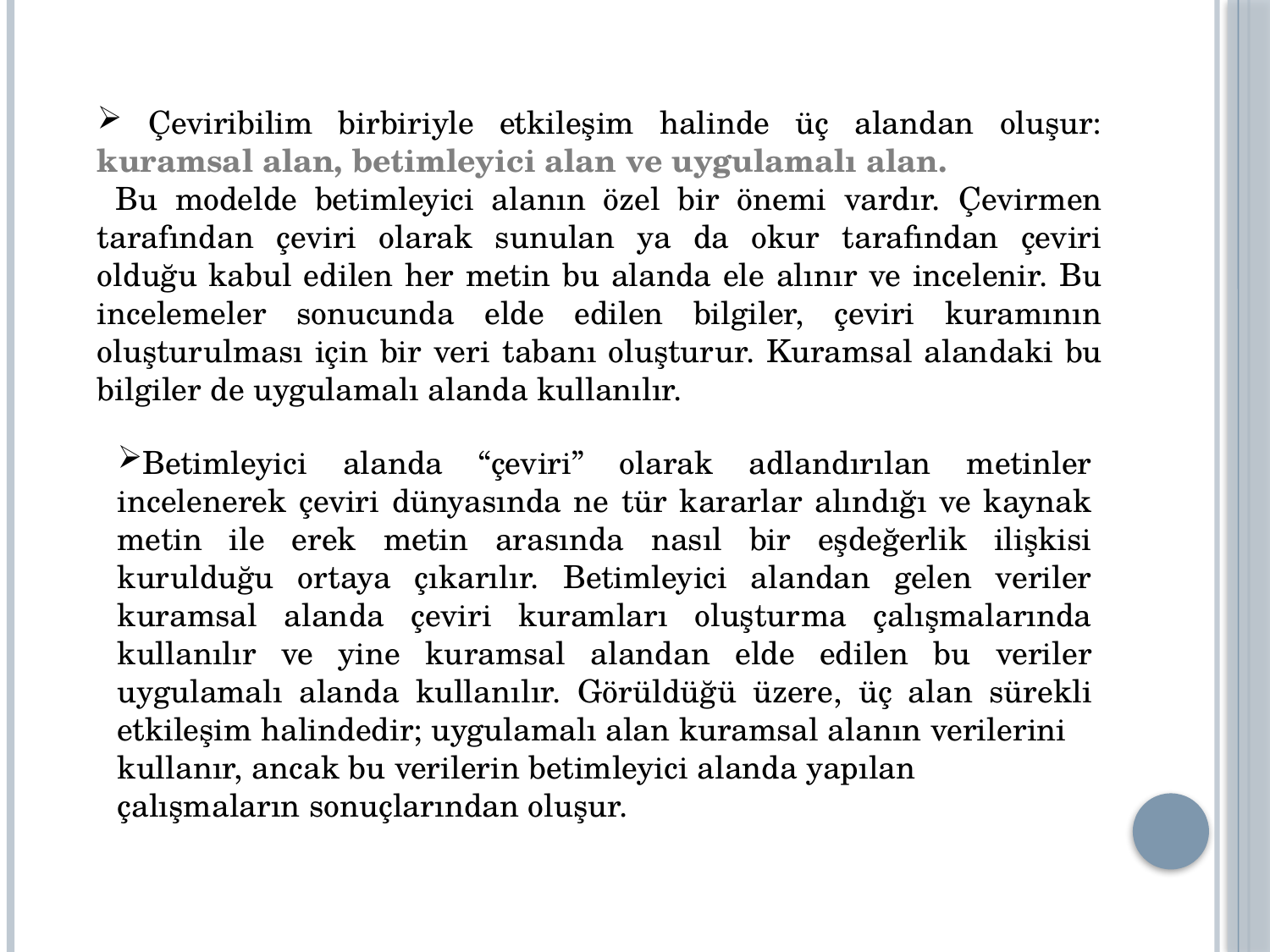

Çeviribilim birbiriyle etkileşim halinde üç alandan oluşur: kuramsal alan, betimleyici alan ve uygulamalı alan.
 Bu modelde betimleyici alanın özel bir önemi vardır. Çevirmen tarafından çeviri olarak sunulan ya da okur tarafından çeviri olduğu kabul edilen her metin bu alanda ele alınır ve incelenir. Bu incelemeler sonucunda elde edilen bilgiler, çeviri kuramının oluşturulması için bir veri tabanı oluşturur. Kuramsal alandaki bu bilgiler de uygulamalı alanda kullanılır.

Betimleyici alanda “çeviri” olarak adlandırılan metinler incelenerek çeviri dünyasında ne tür kararlar alındığı ve kaynak metin ile erek metin arasında nasıl bir eşdeğerlik ilişkisi kurulduğu ortaya çıkarılır. Betimleyici alandan gelen veriler kuramsal alanda çeviri kuramları oluşturma çalışmalarında kullanılır ve yine kuramsal alandan elde edilen bu veriler uygulamalı alanda kullanılır. Görüldüğü üzere, üç alan sürekli etkileşim halindedir; uygulamalı alan kuramsal alanın verilerini
kullanır, ancak bu verilerin betimleyici alanda yapılan çalışmaların sonuçlarından oluşur.